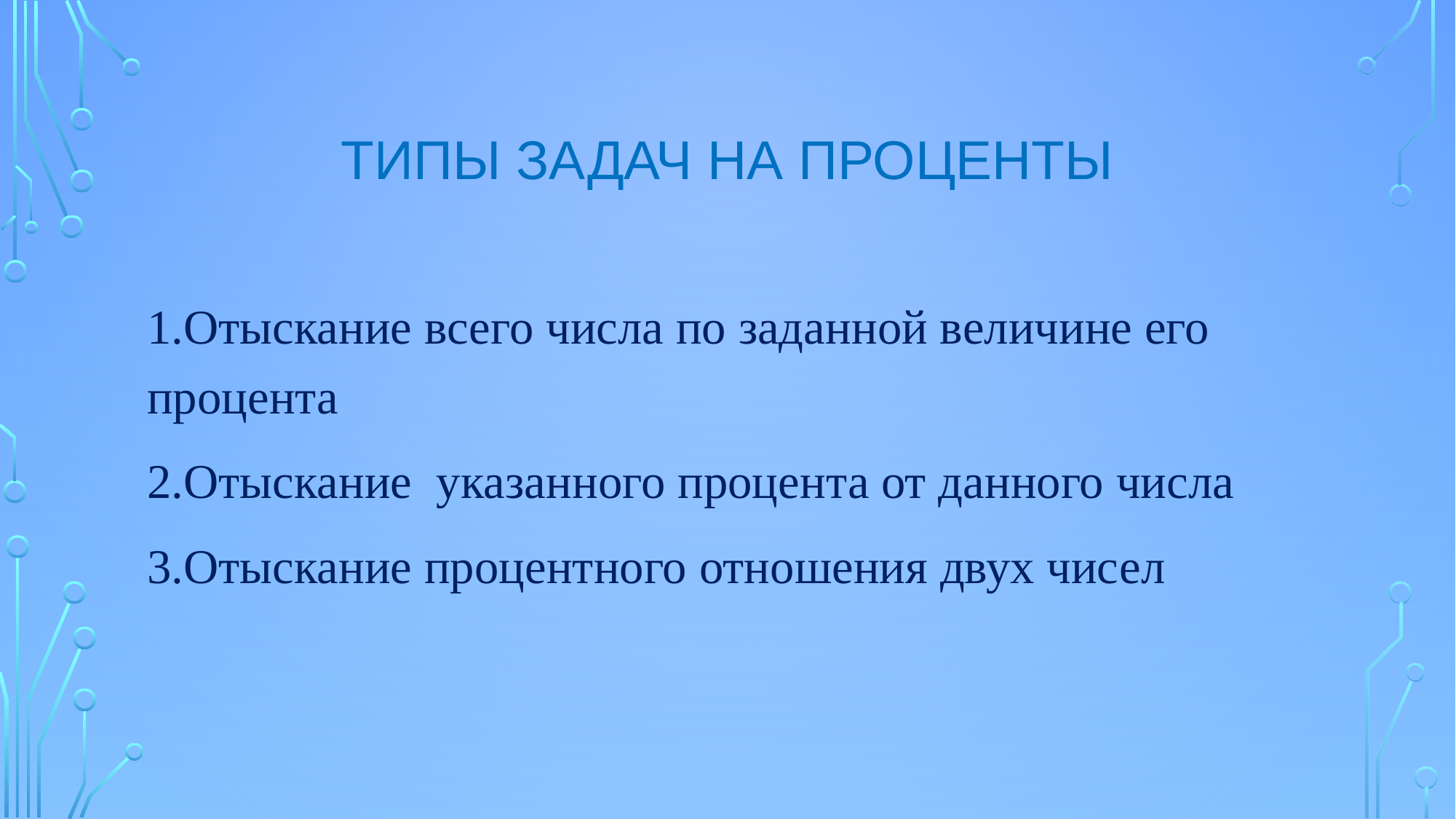

# Типы задач на проценты

1.Отыскание всего числа по заданной величине его процента
2.Отыскание  указанного процента от данного числа
3.Отыскание процентного отношения двух чисел